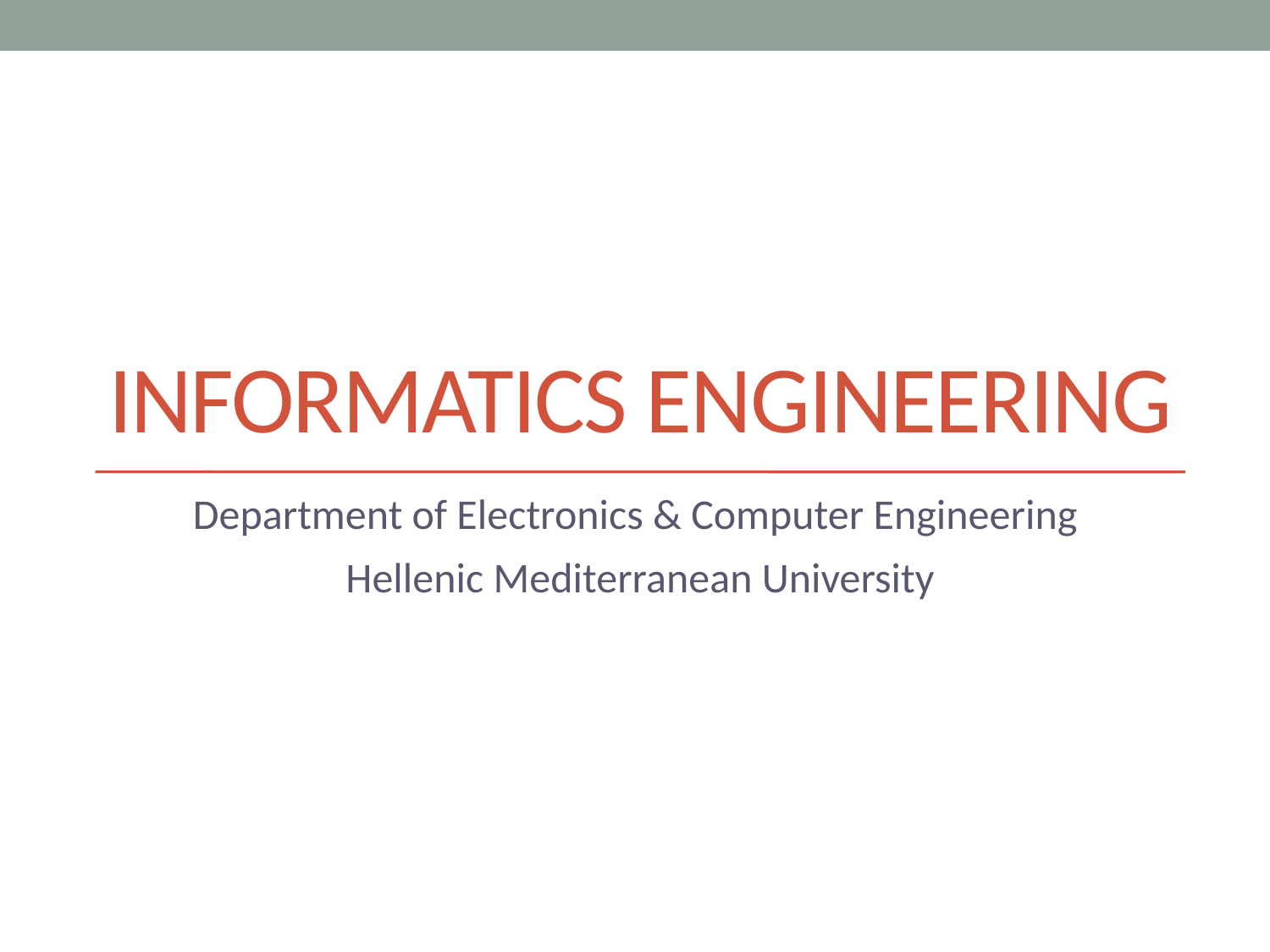

# Informatics Engineering
Department of Electronics & Computer Engineering
Hellenic Mediterranean University